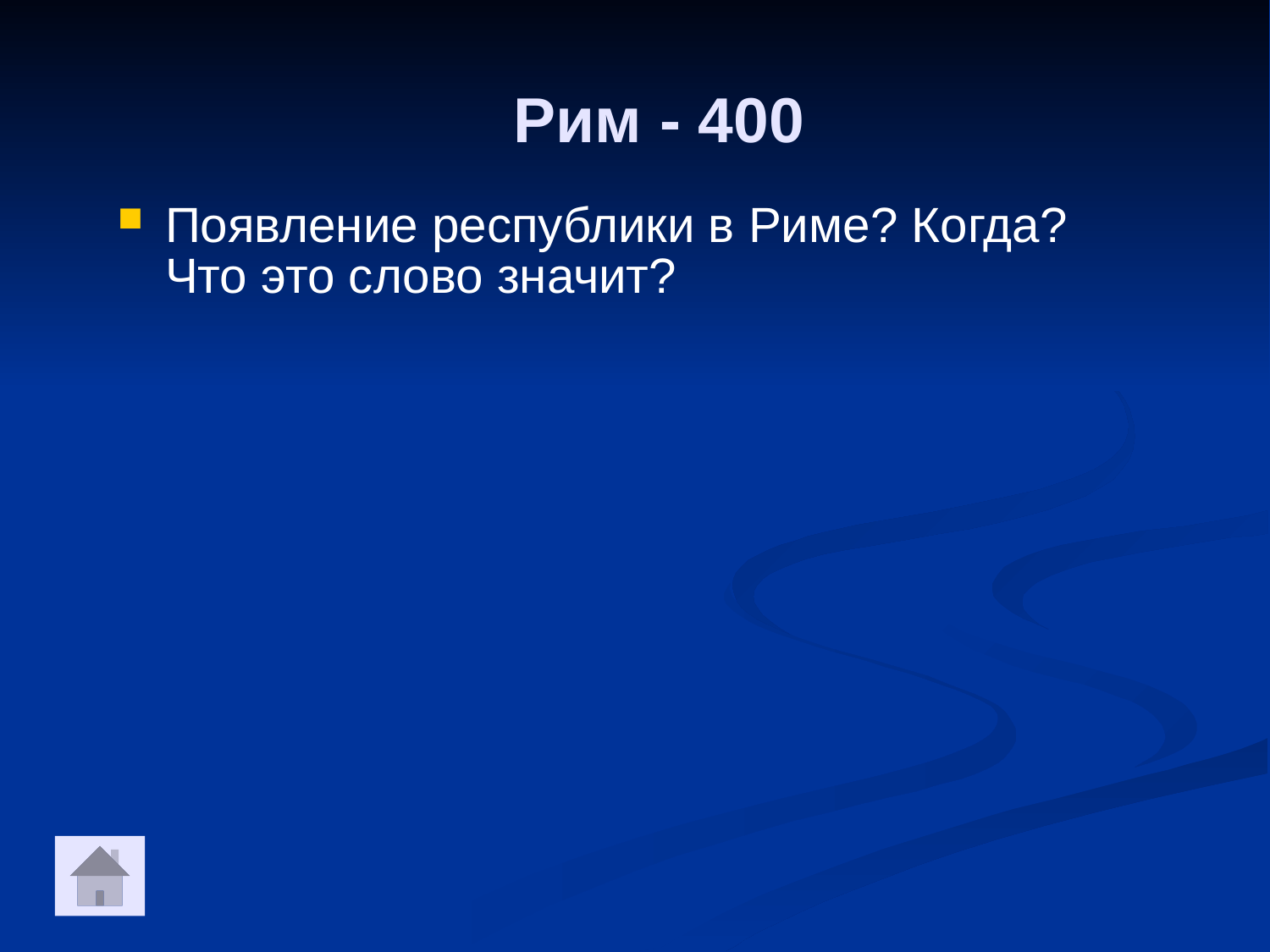

Рим - 400
Появление республики в Риме? Когда? Что это слово значит?